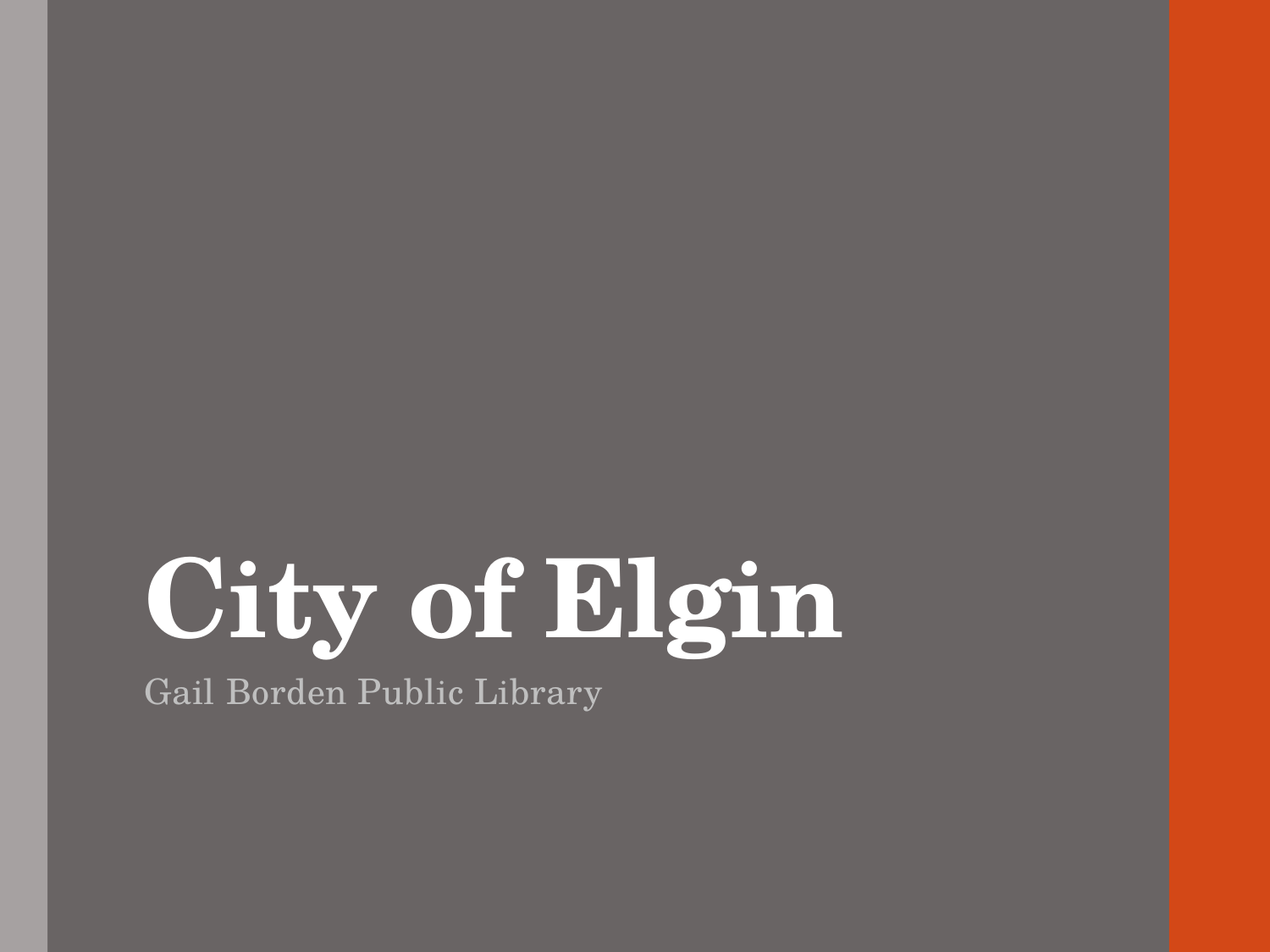

# City of Elgin
Gail Borden Public Library